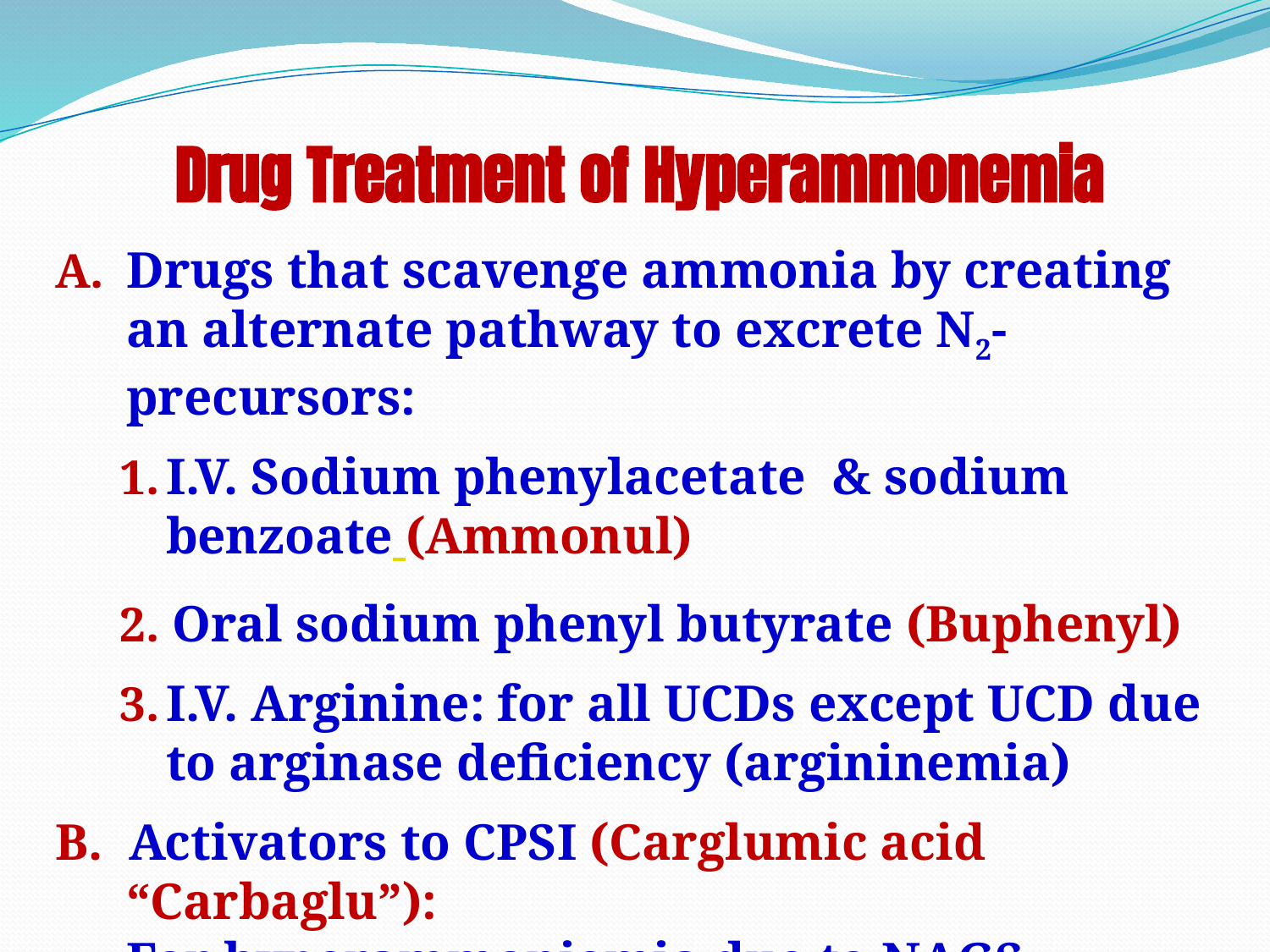

# Drug Treatment of Hyperammonemia
Drugs that scavenge ammonia by creating an alternate pathway to excrete N2- precursors:
I.V. Sodium phenylacetate  & sodium     benzoate (Ammonul)
 Oral sodium phenyl butyrate (Buphenyl)
I.V. Arginine: for all UCDs except UCD due to arginase deficiency (argininemia)
B.  Activators to CPSI (Carglumic acid “Carbaglu”):
For hyperammoniemia due to NAGS deficiency